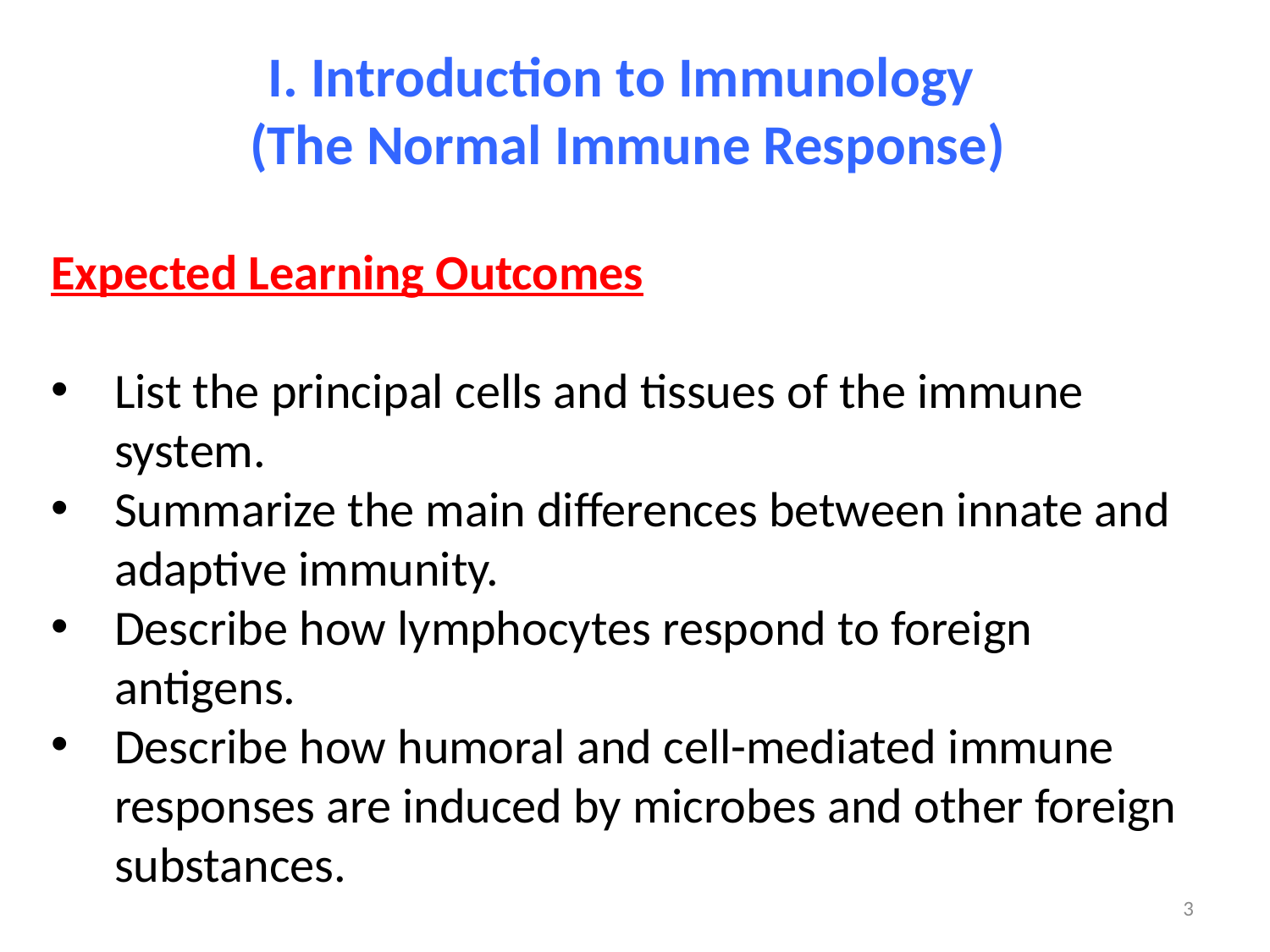

I. Introduction to Immunology
(The Normal Immune Response)

Expected Learning Outcomes

List the principal cells and tissues of the immune system.
Summarize the main differences between innate and adaptive immunity.
Describe how lymphocytes respond to foreign antigens.
Describe how humoral and cell-mediated immune responses are induced by microbes and other foreign substances.
3